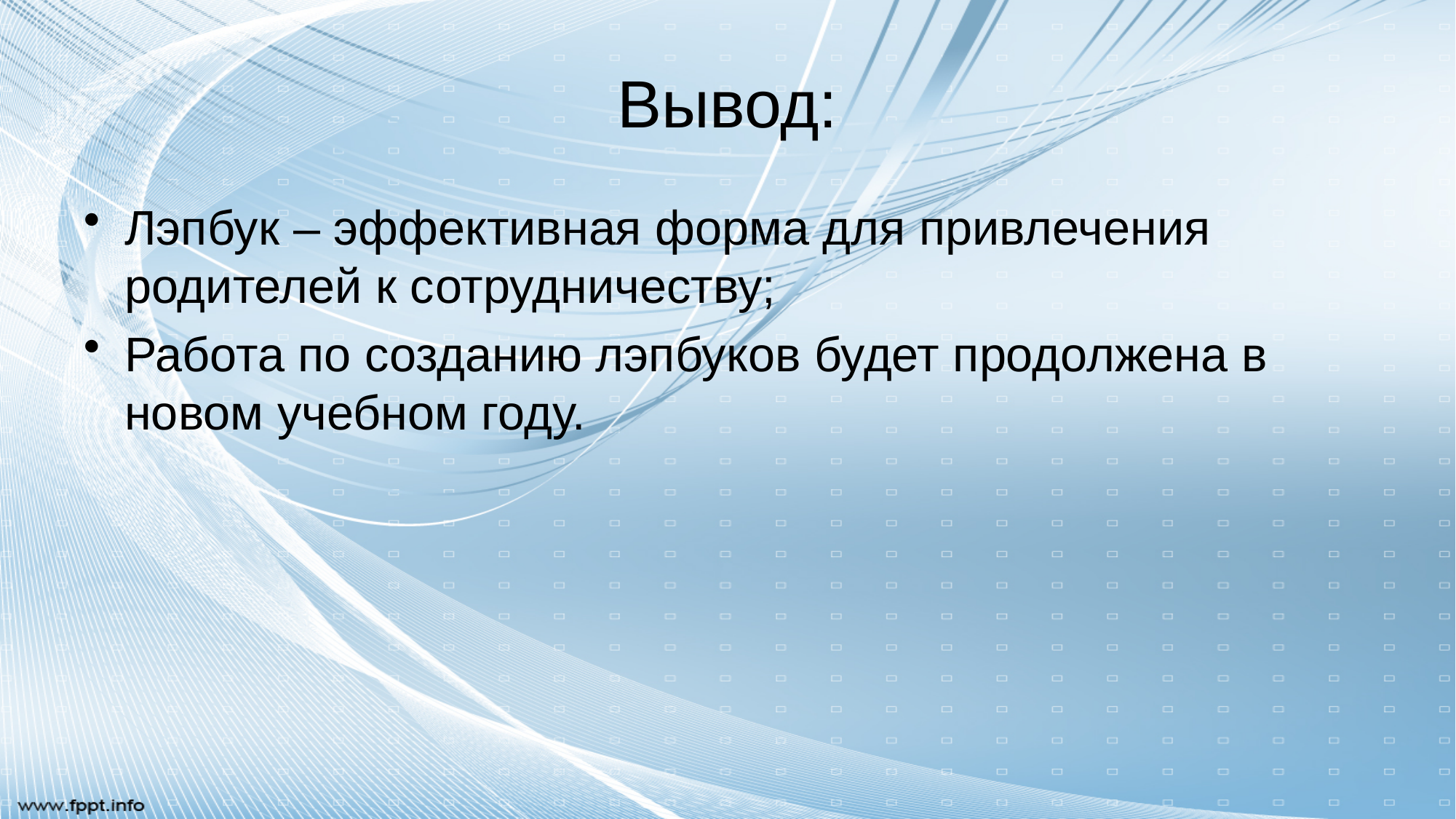

# Вывод:
Лэпбук – эффективная форма для привлечения родителей к сотрудничеству;
Работа по созданию лэпбуков будет продолжена в новом учебном году.